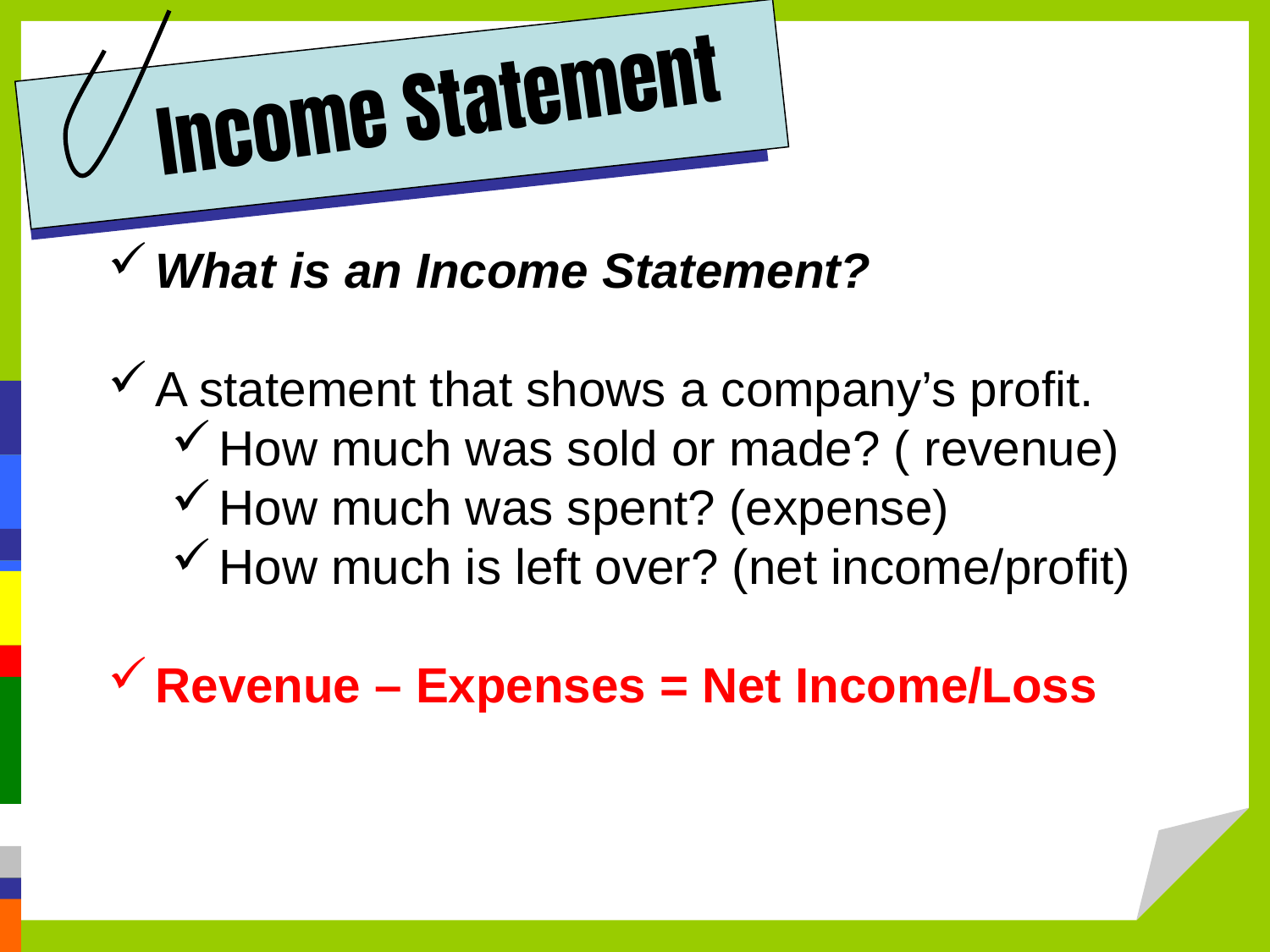

# Income Statement
What is an Income Statement?

A statement that shows a company’s profit.
How much was sold or made? ( revenue)
How much was spent? (expense)
How much is left over? (net income/profit)

Revenue – Expenses = Net Income/Loss